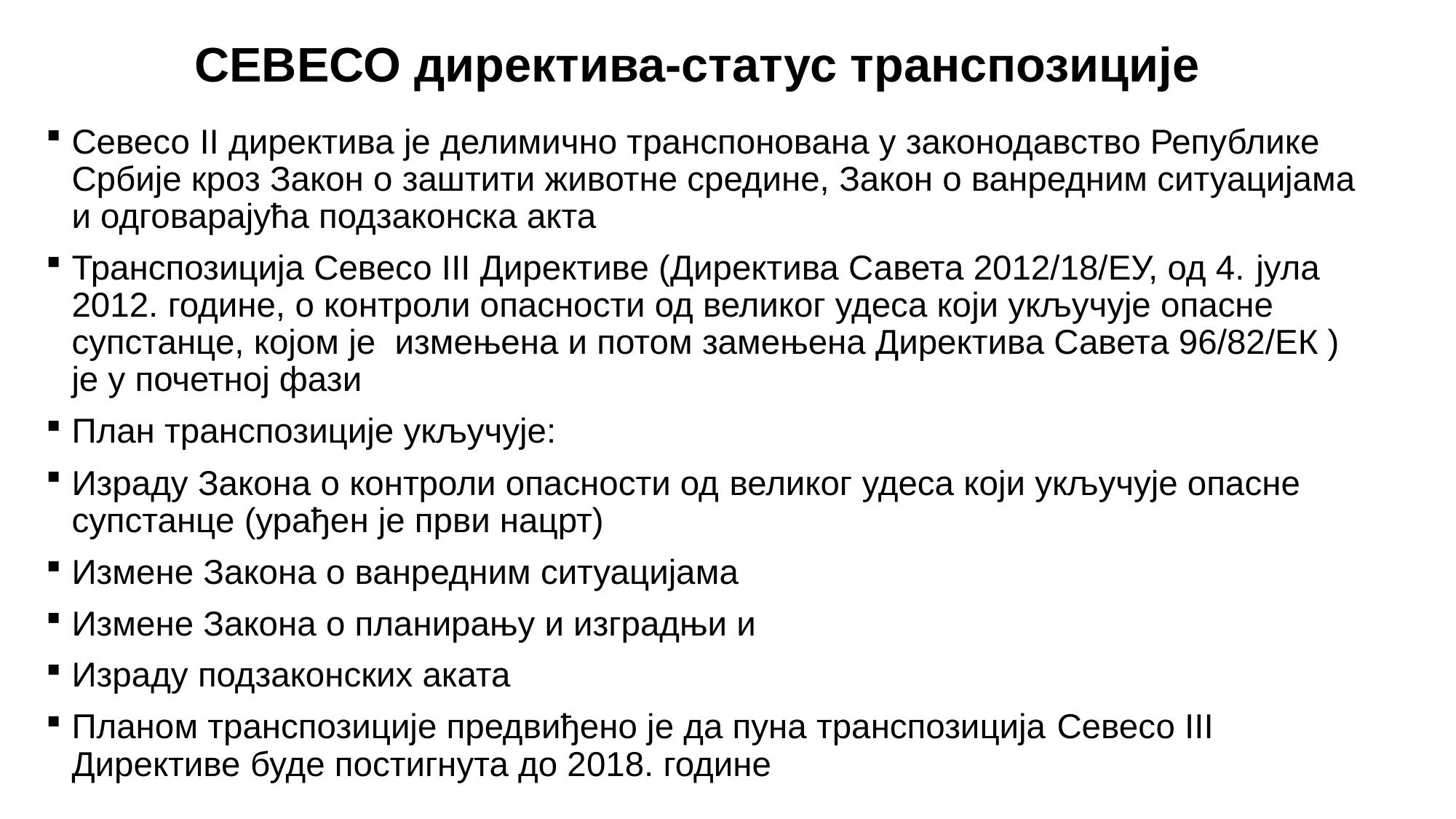

# СЕВЕСО директива-статус транспозиције
Севесо II директива је делимично транспонована у законодавство Републике Србије кроз Закон о заштити животне средине, Закон о ванредним ситуацијама и одговарајућа подзаконска акта
Транспозиција Севесо III Директиве (Директива Савета 2012/18/EУ, од 4. јула 2012. године, о контроли опасности од великог удеса који укључује опасне супстанце, којом је  измењена и потом замењена Директива Савета 96/82/EК ) је у почетној фази
План транспозиције укључује:
Израду Закона о контроли опасности од великог удеса који укључује опасне супстанце (урађен је први нацрт)
Измене Закона о ванредним ситуацијама
Измене Закона о планирању и изградњи и
Израду подзаконских аката
Планом транспозиције предвиђено је да пуна транспозиција Севесо III Директиве буде постигнута до 2018. године